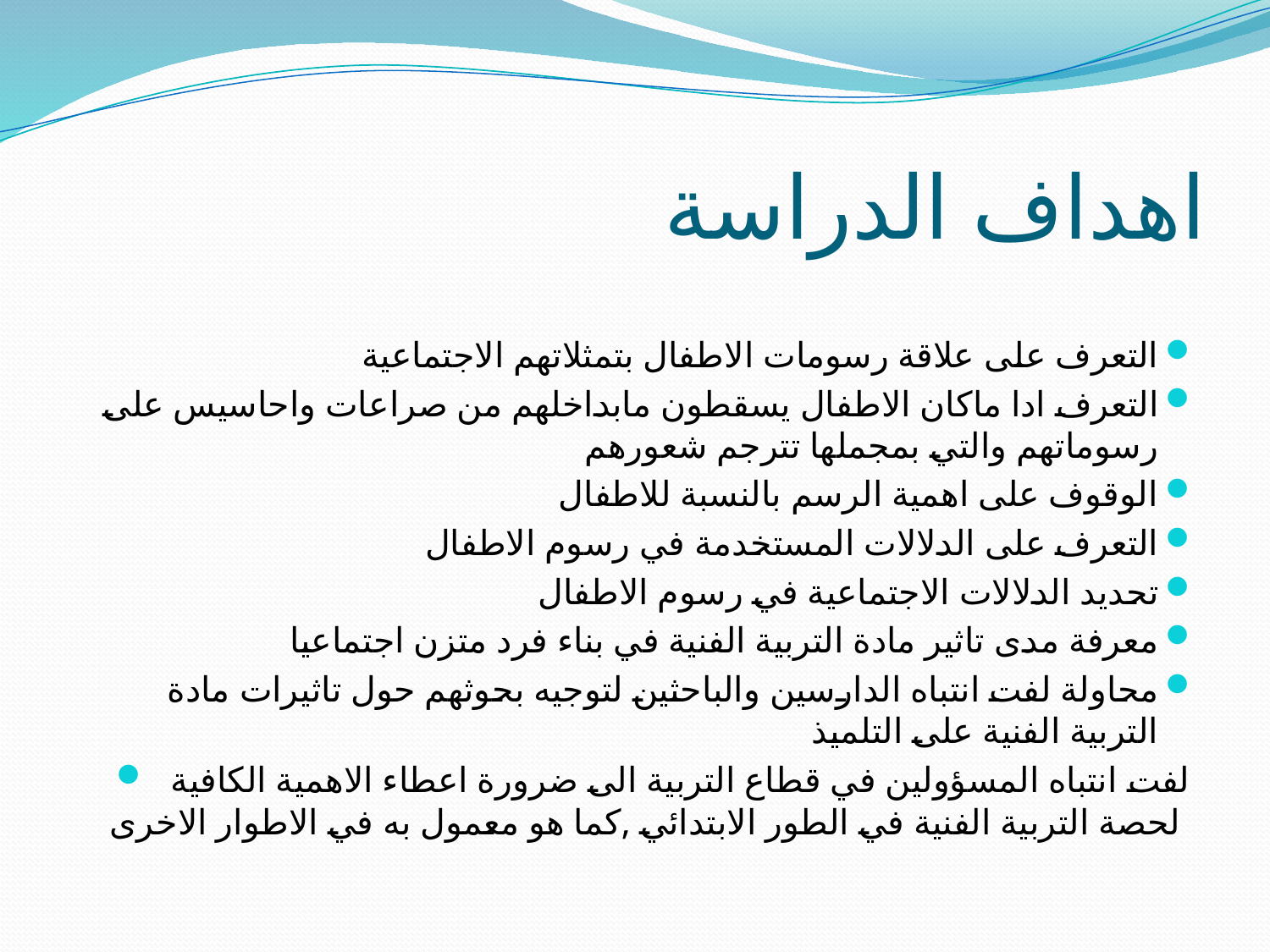

# اهداف الدراسة

التعرف على علاقة رسومات الاطفال بتمثلاتهم الاجتماعية
التعرف ادا ماكان الاطفال يسقطون مابداخلهم من صراعات واحاسيس على رسوماتهم والتي بمجملها تترجم شعورهم
الوقوف على اهمية الرسم بالنسبة للاطفال
التعرف على الدلالات المستخدمة في رسوم الاطفال
تحديد الدلالات الاجتماعية في رسوم الاطفال
معرفة مدى تاثير مادة التربية الفنية في بناء فرد متزن اجتماعيا
محاولة لفت انتباه الدارسين والباحثين لتوجيه بحوثهم حول تاثيرات مادة التربية الفنية على التلميذ
لفت انتباه المسؤولين في قطاع التربية الى ضرورة اعطاء الاهمية الكافية لحصة التربية الفنية في الطور الابتدائي ,كما هو معمول به في الاطوار الاخرى